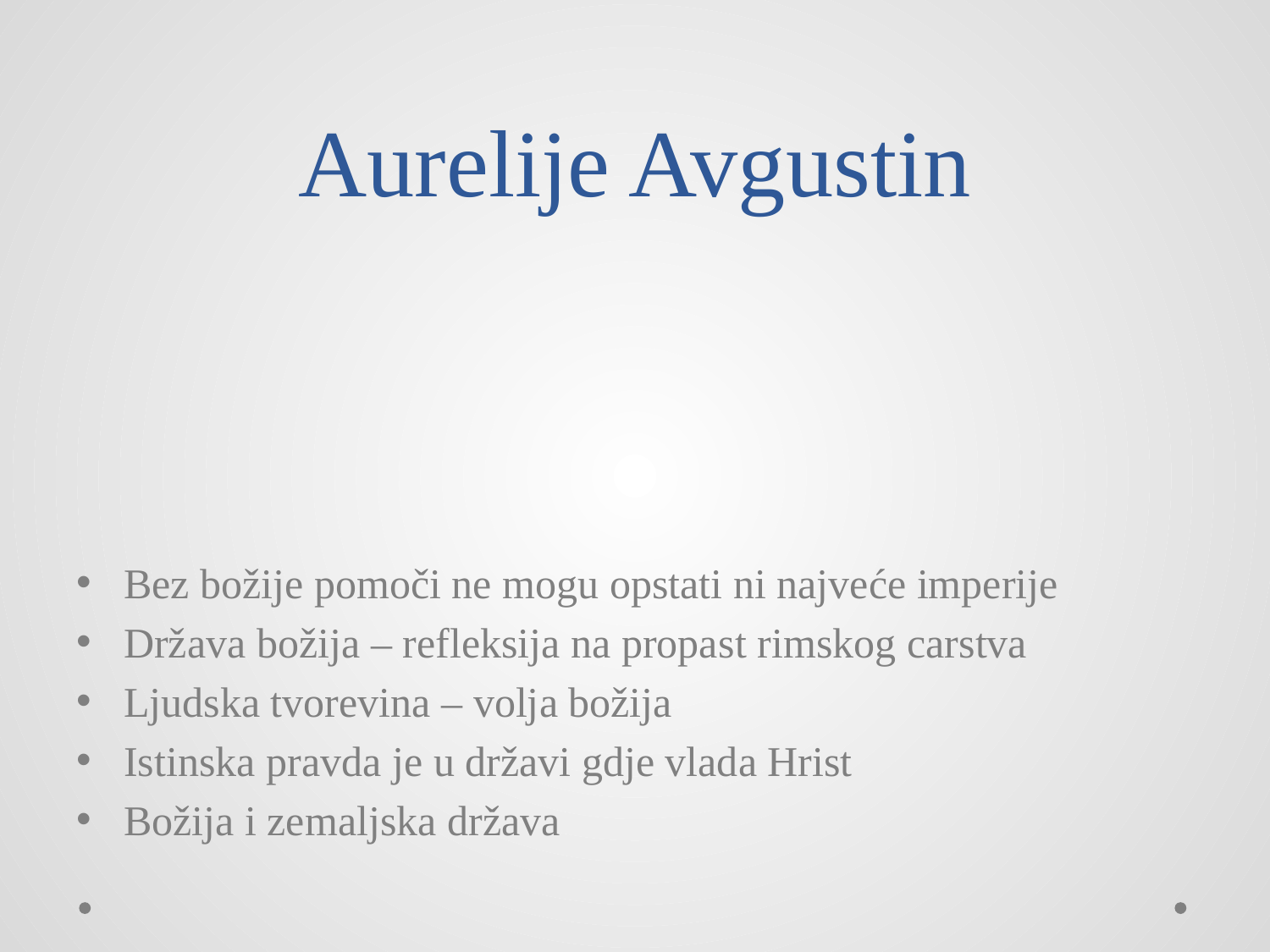

# Aurelije Avgustin
Bez božije pomoči ne mogu opstati ni najveće imperije
Država božija – refleksija na propast rimskog carstva
Ljudska tvorevina – volja božija
Istinska pravda je u državi gdje vlada Hrist
Božija i zemaljska država